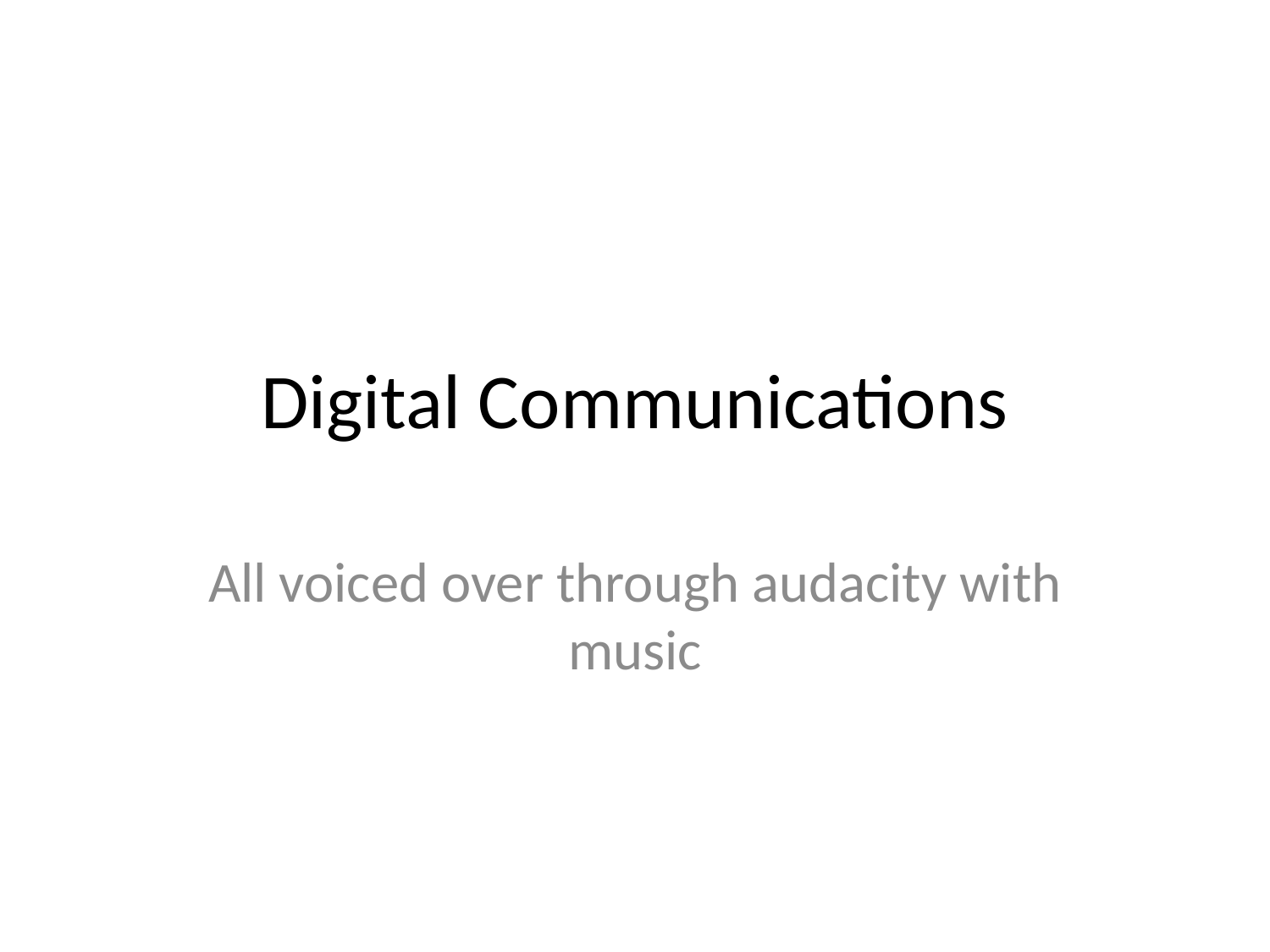

# Digital Communications
All voiced over through audacity with music